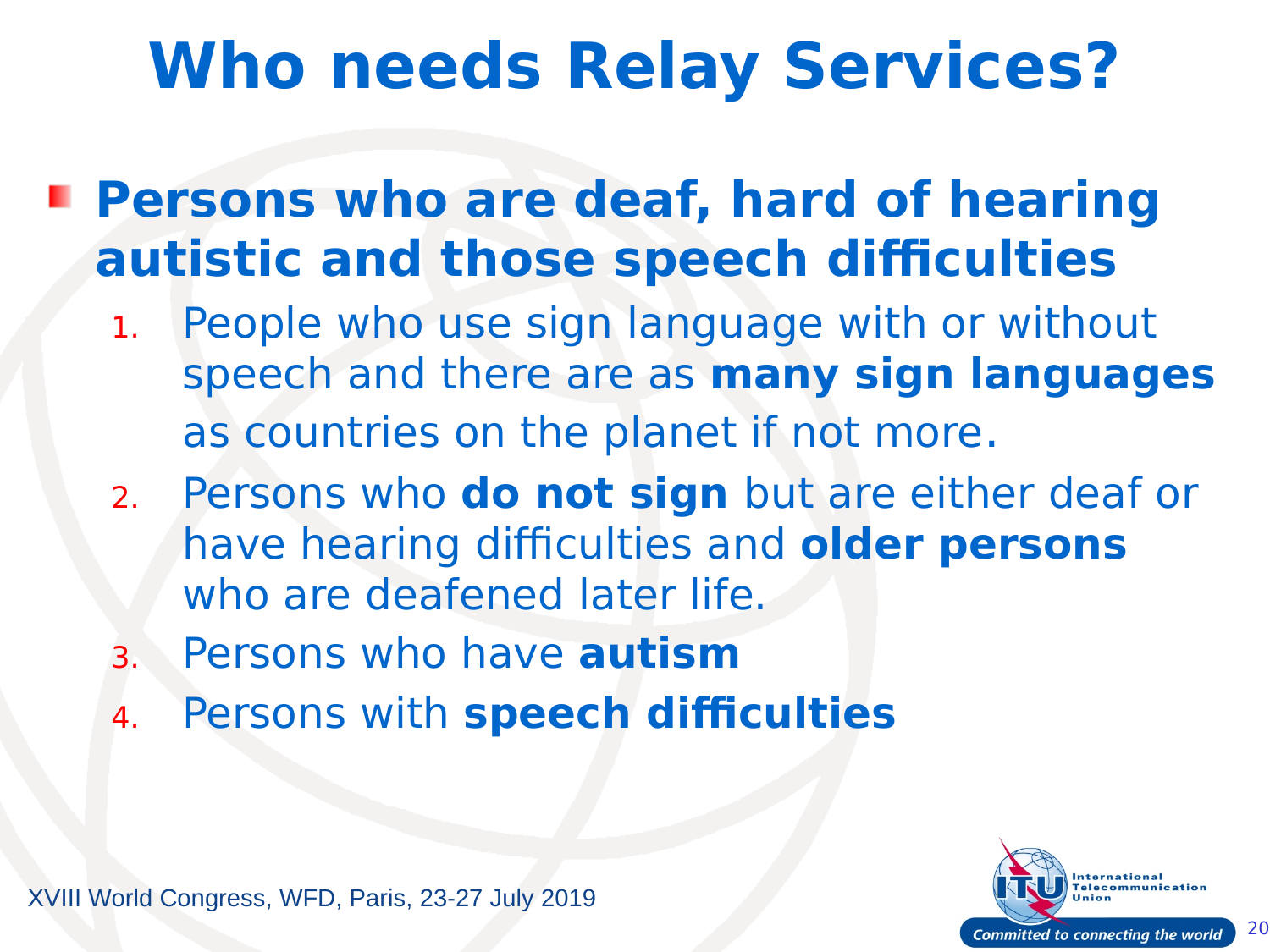

# Who needs Relay Services?
Persons who are deaf, hard of hearing autistic and those speech difficulties
People who use sign language with or without speech and there are as many sign languages as countries on the planet if not more.
Persons who do not sign but are either deaf or have hearing difficulties and older persons who are deafened later life.
Persons who have autism
Persons with speech difficulties

XVIII World Congress, WFD, Paris, 23-27 July 2019
20